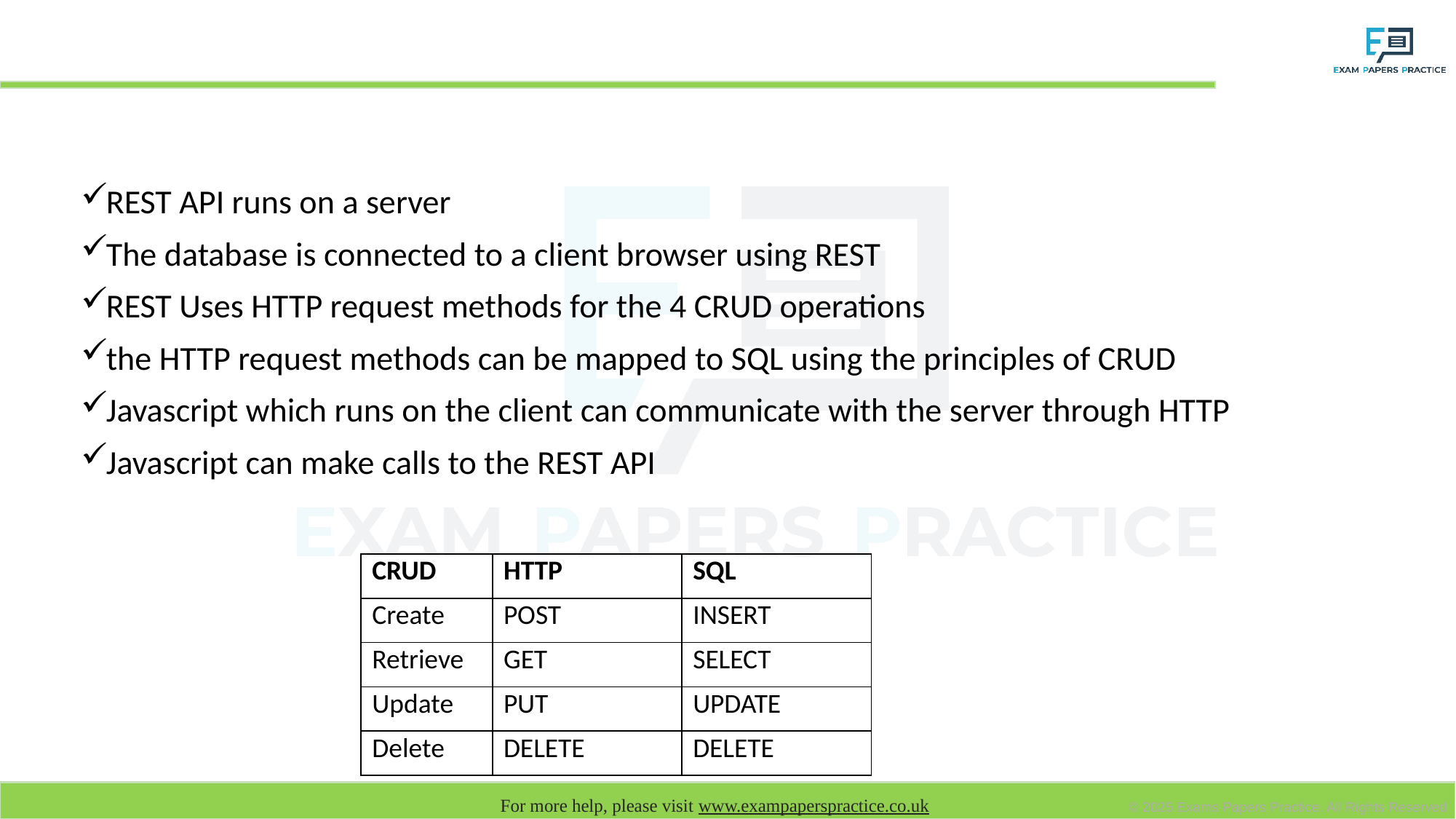

# REST (Representational state transfer)
REST API runs on a server
The database is connected to a client browser using REST
REST Uses HTTP request methods for the 4 CRUD operations
the HTTP request methods can be mapped to SQL using the principles of CRUD
Javascript which runs on the client can communicate with the server through HTTP
Javascript can make calls to the REST API

| CRUD | HTTP | SQL |
| --- | --- | --- |
| Create | POST | INSERT |
| Retrieve | GET | SELECT |
| Update | PUT | UPDATE |
| Delete | DELETE | DELETE |